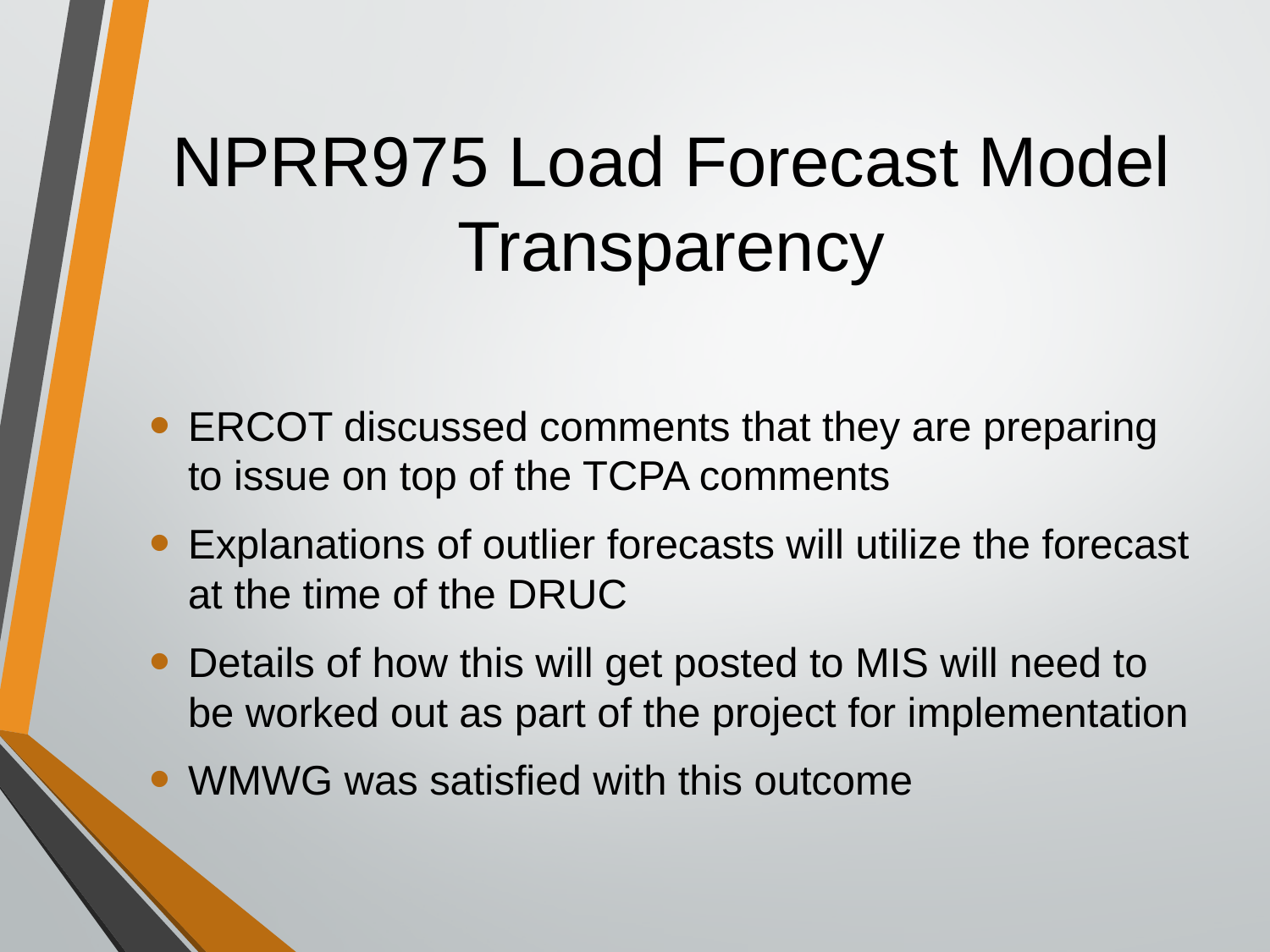

# NPRR975 Load Forecast Model Transparency
ERCOT discussed comments that they are preparing to issue on top of the TCPA comments
Explanations of outlier forecasts will utilize the forecast at the time of the DRUC
Details of how this will get posted to MIS will need to be worked out as part of the project for implementation
WMWG was satisfied with this outcome